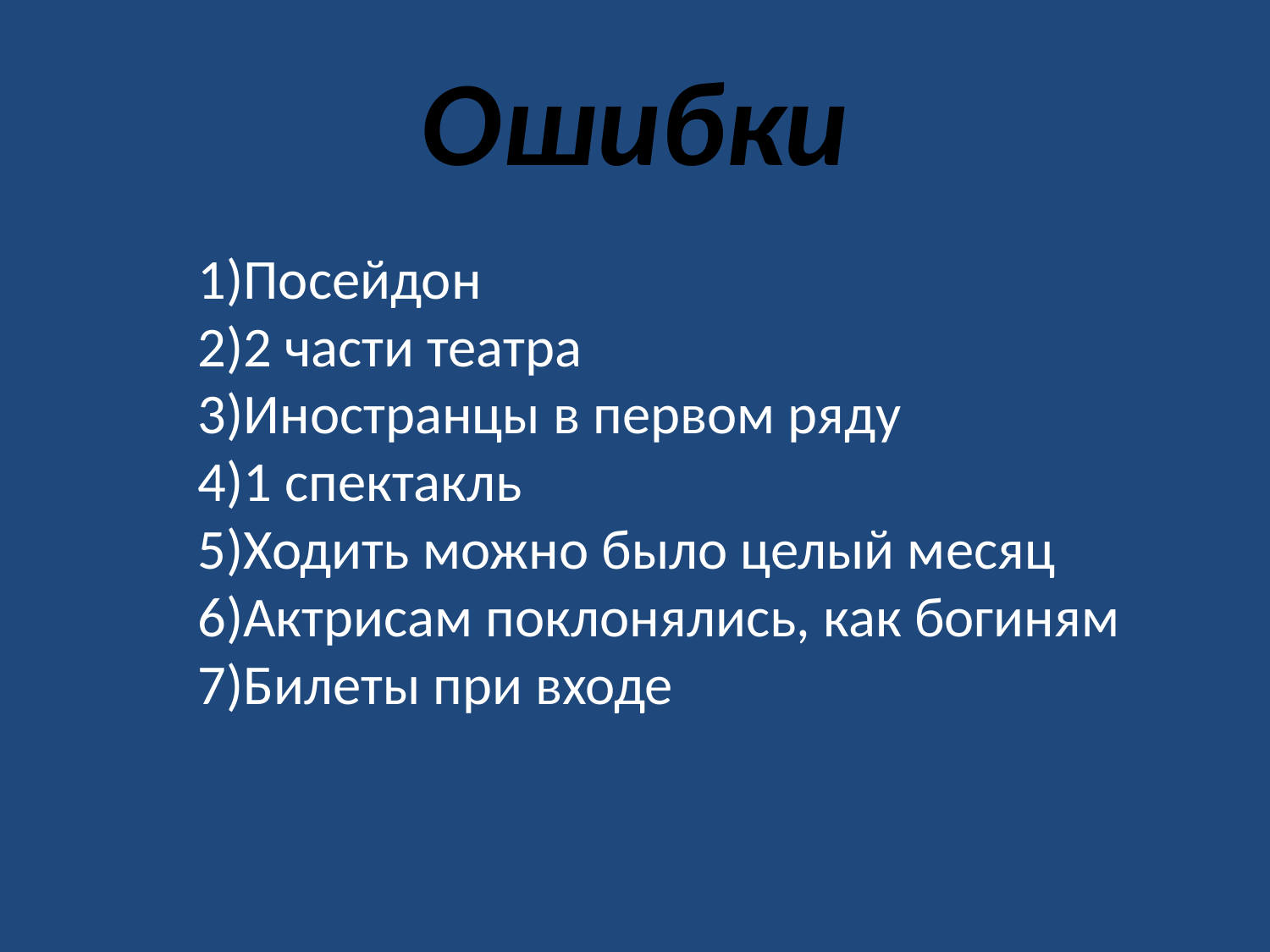

# Ошибки
1)Посейдон
2)2 части театра
3)Иностранцы в первом ряду
4)1 спектакль
5)Ходить можно было целый месяц
6)Актрисам поклонялись, как богиням
7)Билеты при входе